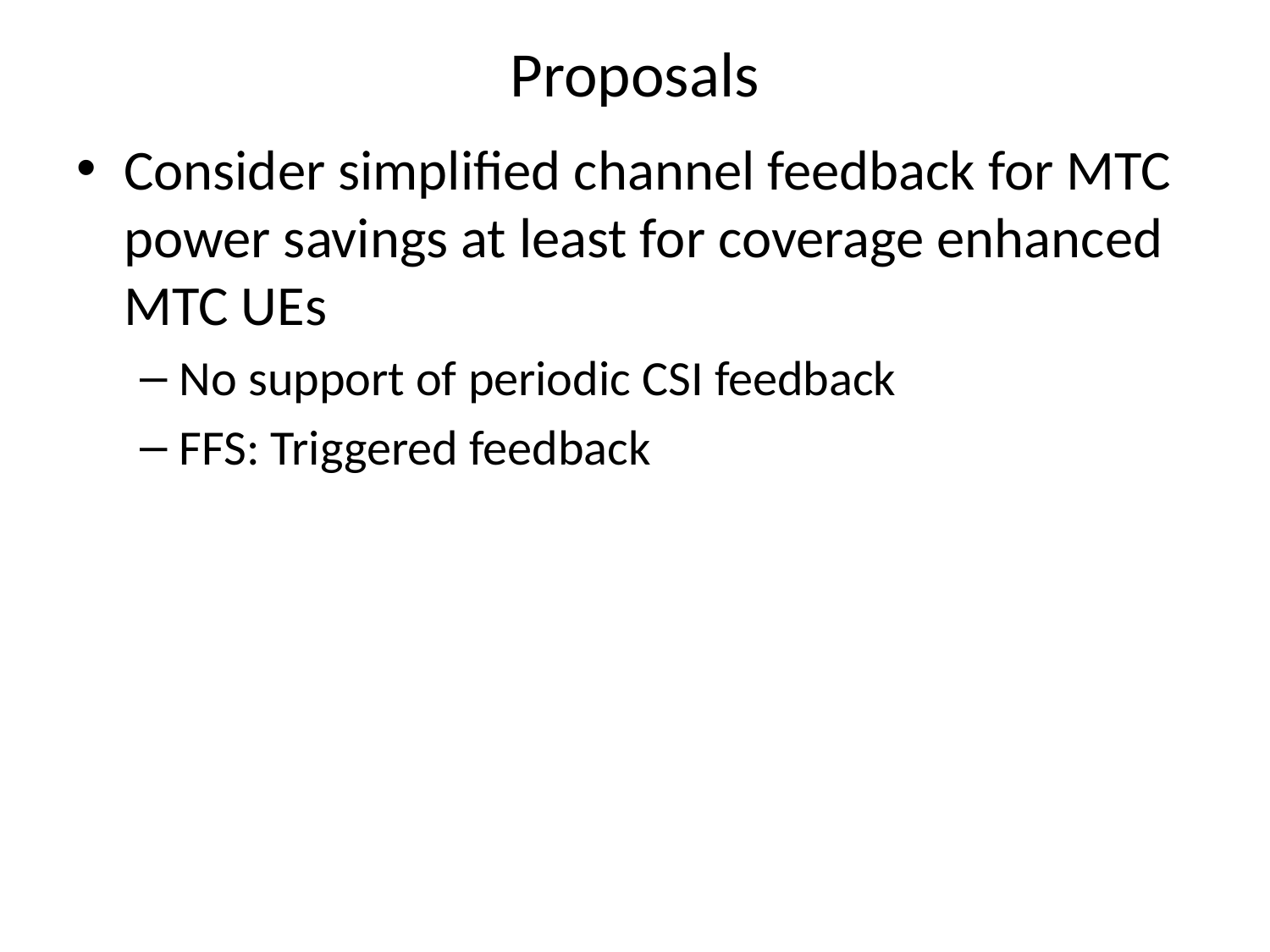

# Proposals
Consider simplified channel feedback for MTC power savings at least for coverage enhanced MTC UEs
No support of periodic CSI feedback
FFS: Triggered feedback